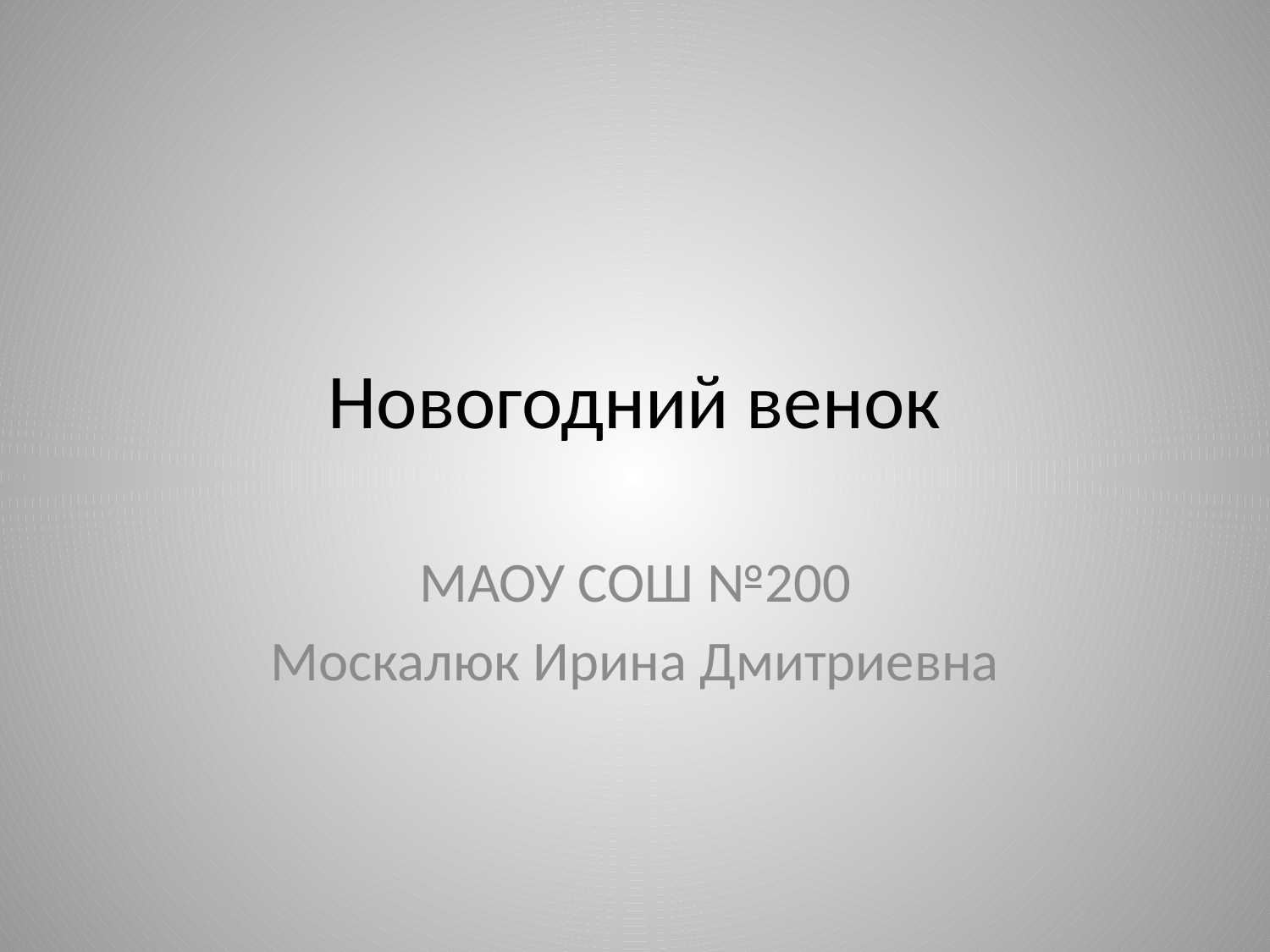

# Новогодний венок
МАОУ СОШ №200
Москалюк Ирина Дмитриевна